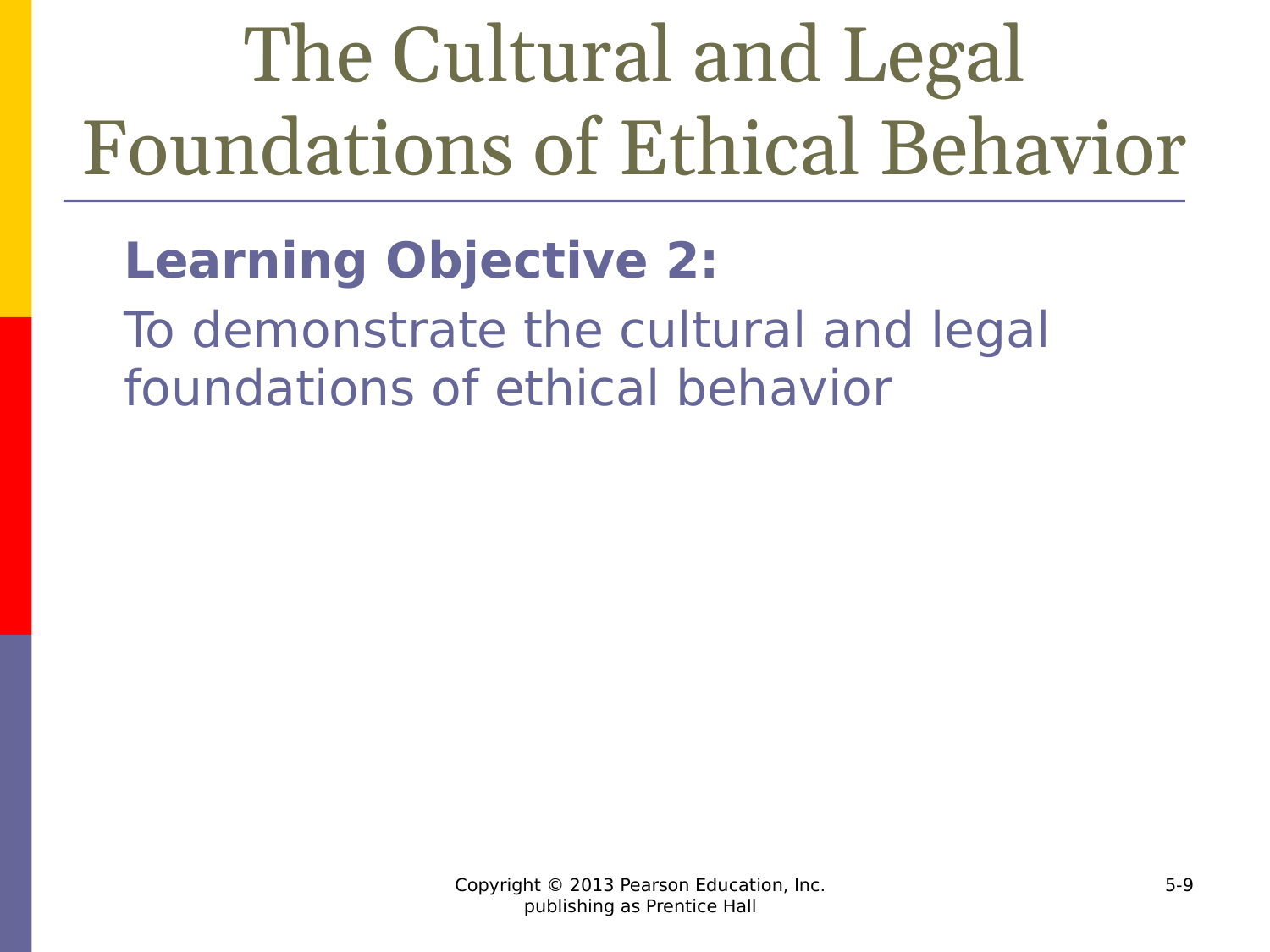

# The Cultural and Legal Foundations of Ethical Behavior
	Learning Objective 2:
	To demonstrate the cultural and legal foundations of ethical behavior
Copyright © 2013 Pearson Education, Inc. publishing as Prentice Hall
5-9